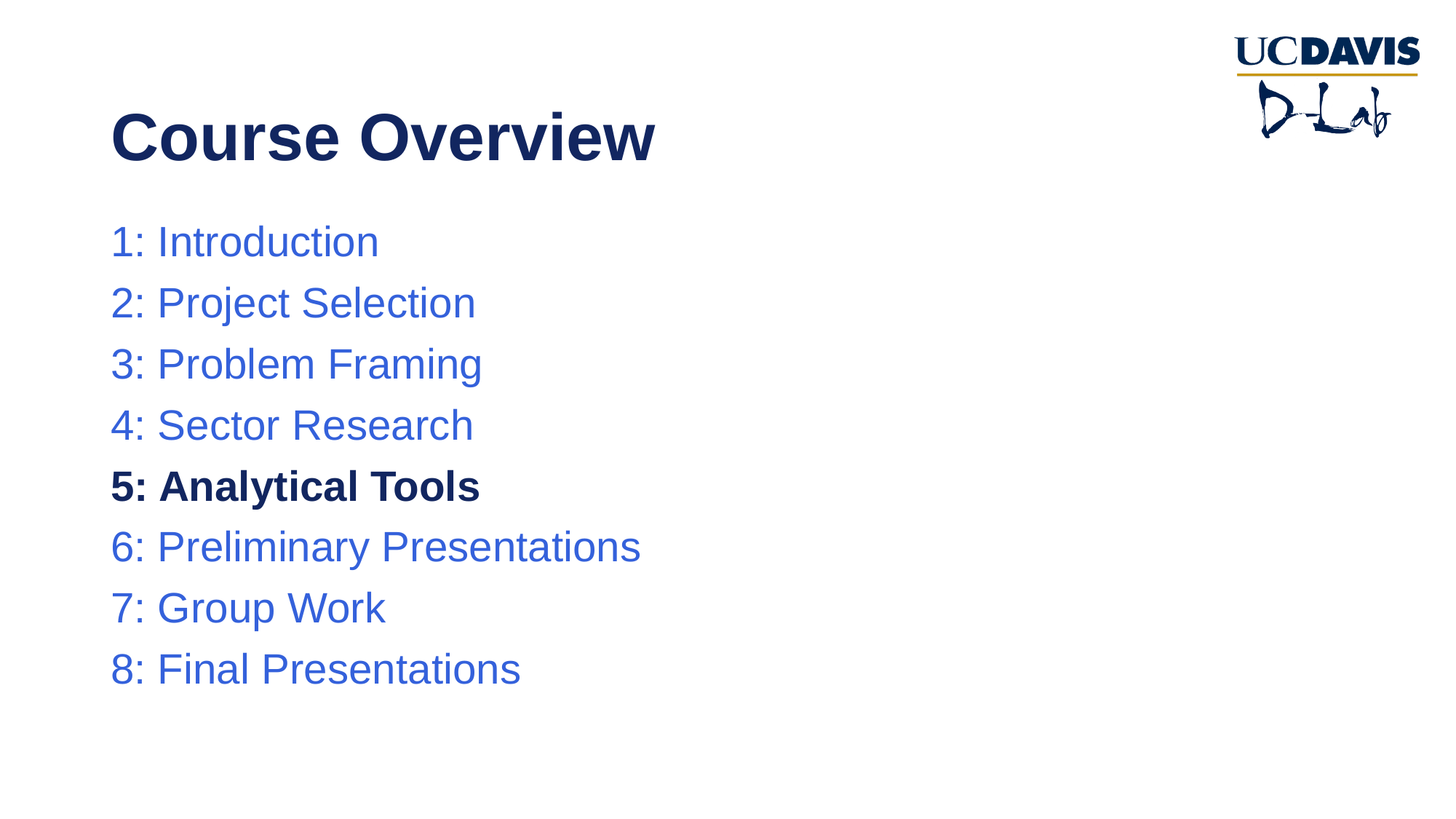

# Course Overview
1: Introduction
2: Project Selection
3: Problem Framing
4: Sector Research
5: Analytical Tools
6: Preliminary Presentations
7: Group Work
8: Final Presentations